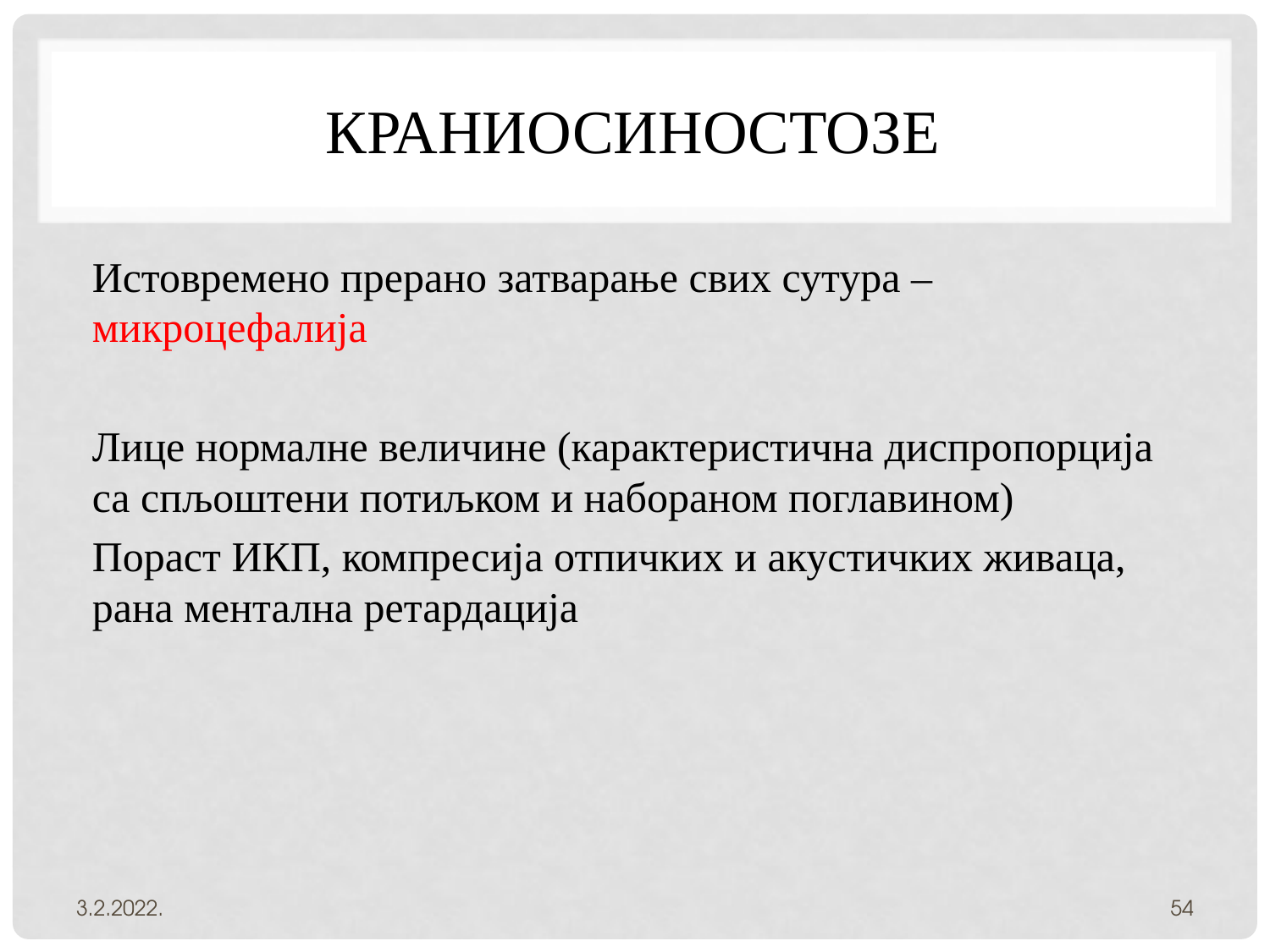

# краниосиностозе
Истовремено прерано затварање свих сутура – микроцефалија

Лице нормалне величине (карактеристична диспропорција са спљоштени потиљком и набораном поглавином)
Пораст ИКП, компресија отпичких и акустичких живаца, рана ментална ретардација
3.2.2022.
54